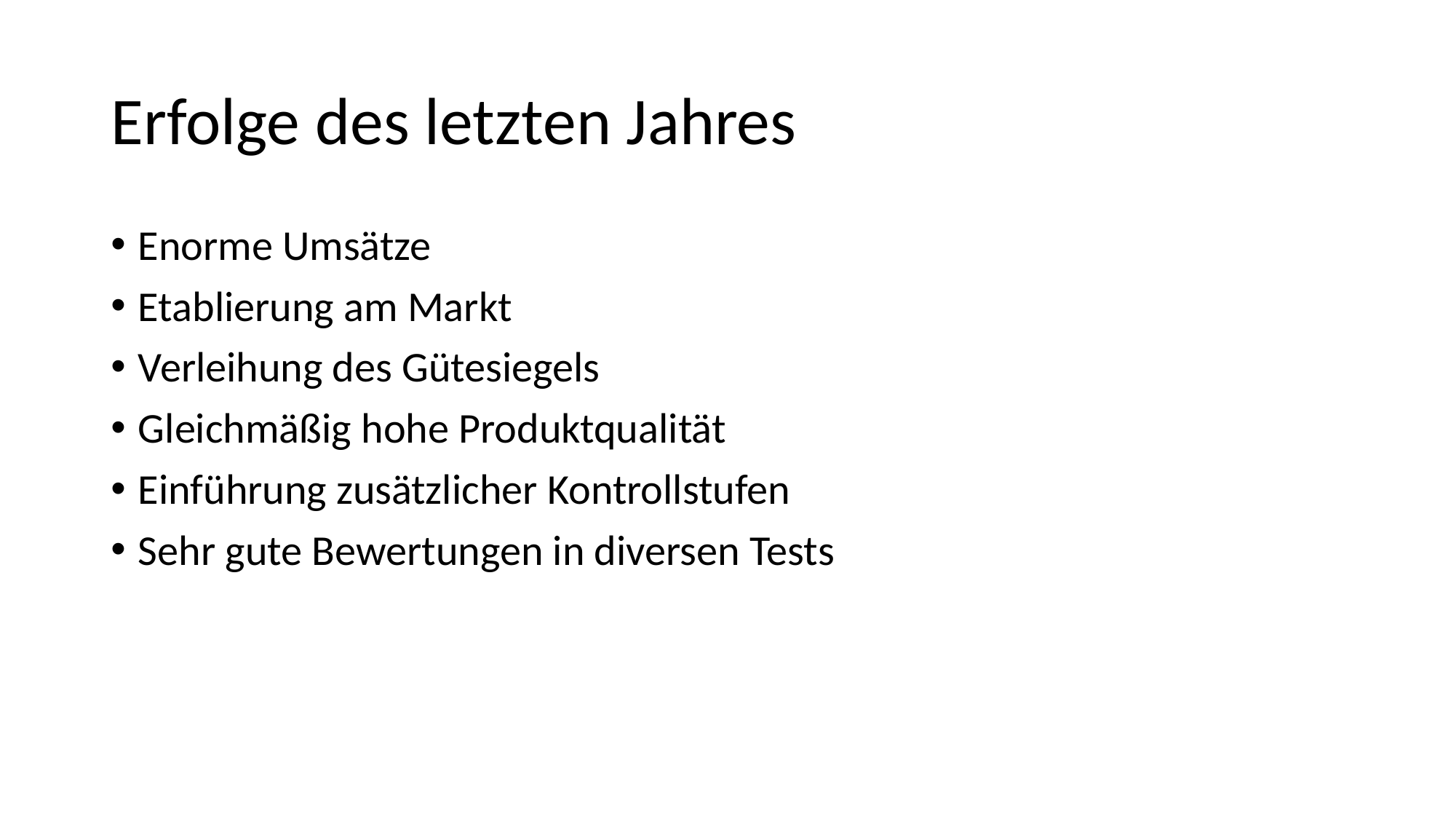

# Erfolge des letzten Jahres
Enorme Umsätze
Etablierung am Markt
Verleihung des Gütesiegels
Gleichmäßig hohe Produktqualität
Einführung zusätzlicher Kontrollstufen
Sehr gute Bewertungen in diversen Tests